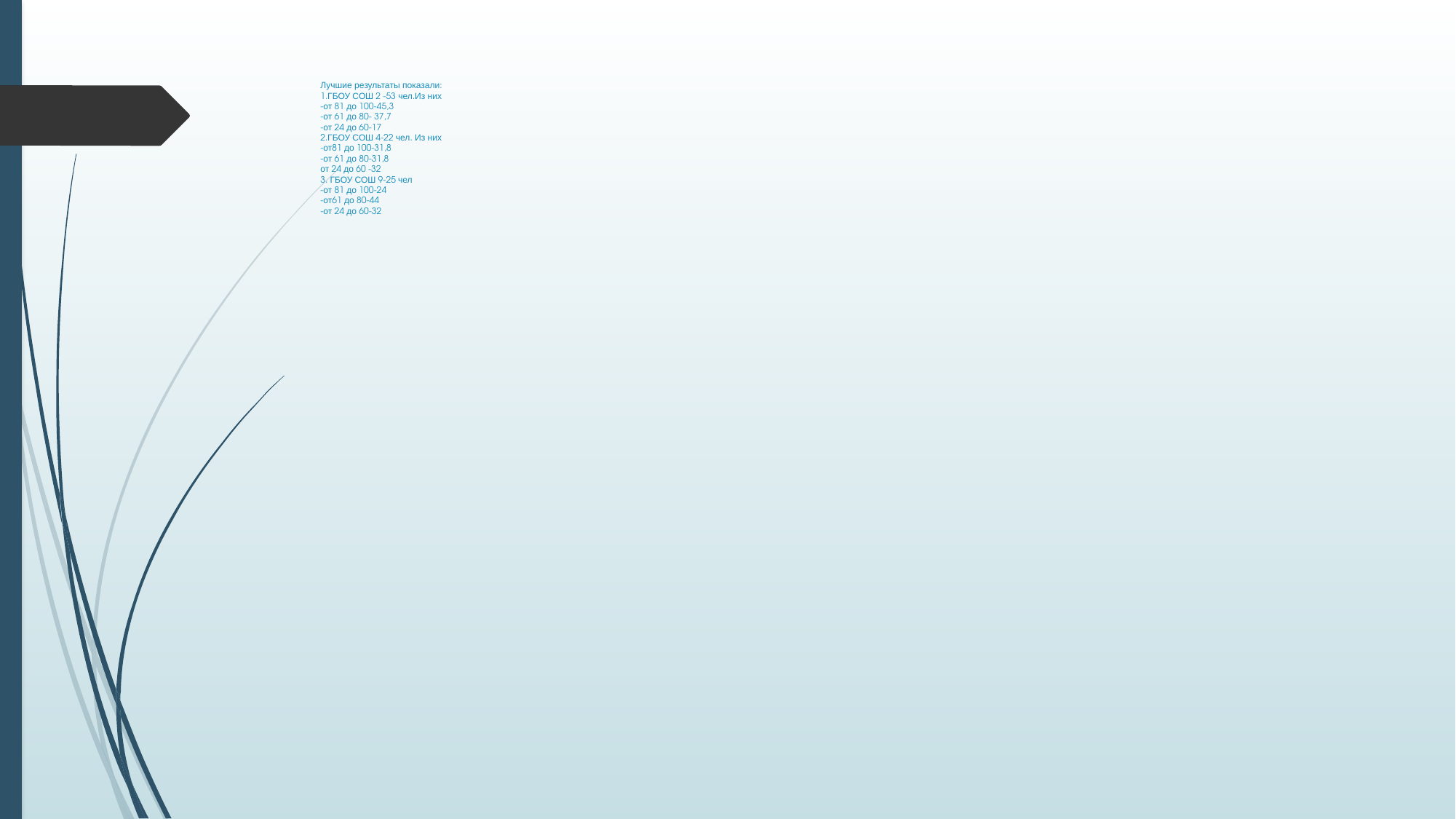

# Лучшие результаты показали: 1.ГБОУ СОШ 2 -53 чел.Из них -от 81 до 100-45,3 -от 61 до 80- 37,7 -от 24 до 60-17 2.ГБОУ СОШ 4-22 чел. Из них -от81 до 100-31,8 -от 61 до 80-31,8 от 24 до 60 -32 3. ГБОУ СОШ 9-25 чел -от 81 до 100-24 -от61 до 80-44 -от 24 до 60-32